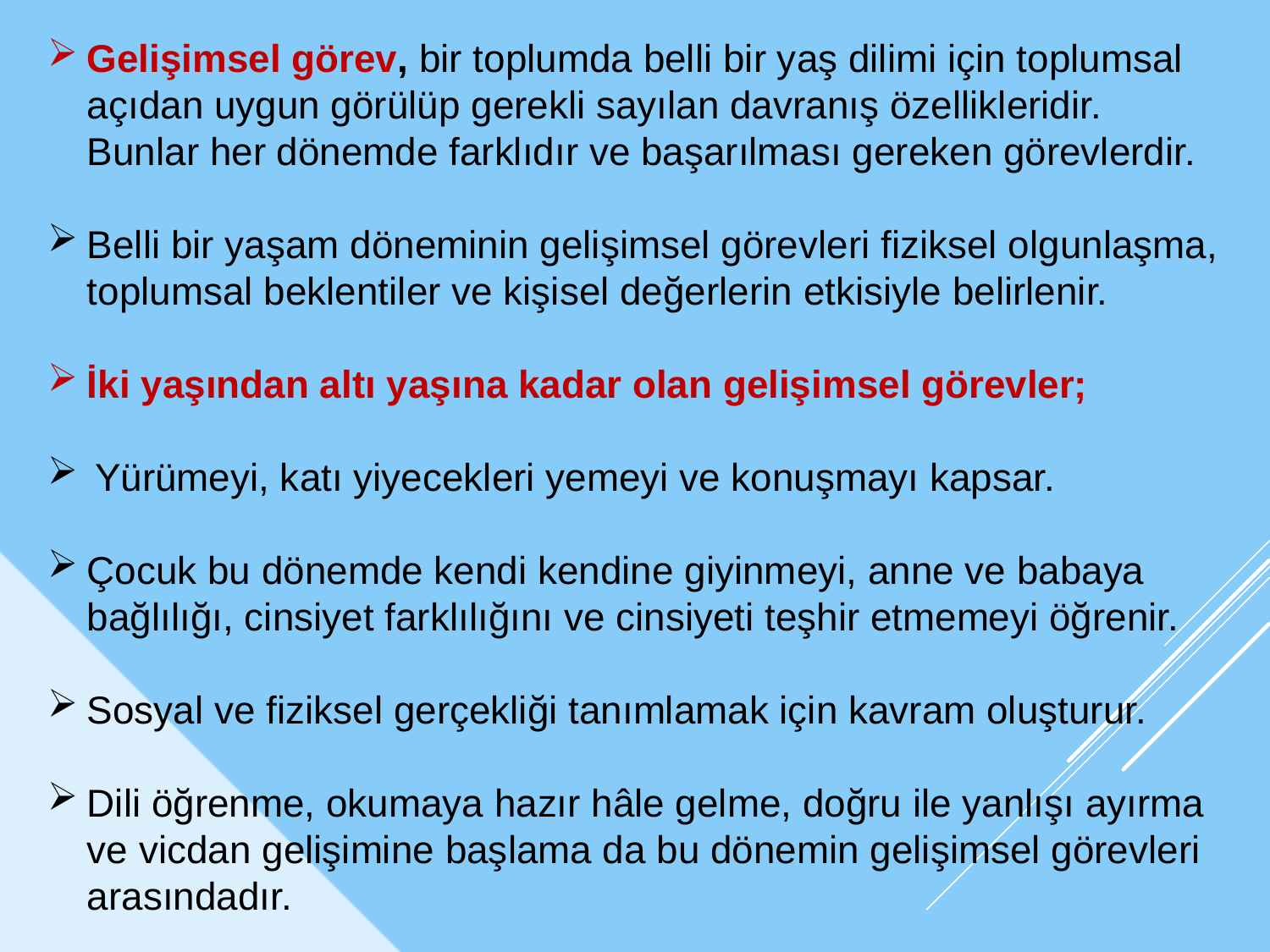

Gelişimsel görev, bir toplumda belli bir yaş dilimi için toplumsal açıdan uygun görülüp gerekli sayılan davranış özellikleridir. Bunlar her dönemde farklıdır ve başarılması gereken görevlerdir.

Belli bir yaşam döneminin gelişimsel görevleri fiziksel olgunlaşma, toplumsal beklentiler ve kişisel değerlerin etkisiyle belirlenir.

İki yaşından altı yaşına kadar olan gelişimsel görevler;

Yürümeyi, katı yiyecekleri yemeyi ve konuşmayı kapsar.

Çocuk bu dönemde kendi kendine giyinmeyi, anne ve babaya bağlılığı, cinsiyet farklılığını ve cinsiyeti teşhir etmemeyi öğrenir.

Sosyal ve fiziksel gerçekliği tanımlamak için kavram oluşturur.

Dili öğrenme, okumaya hazır hâle gelme, doğru ile yanlışı ayırma ve vicdan gelişimine başlama da bu dönemin gelişimsel görevleri arasındadır.